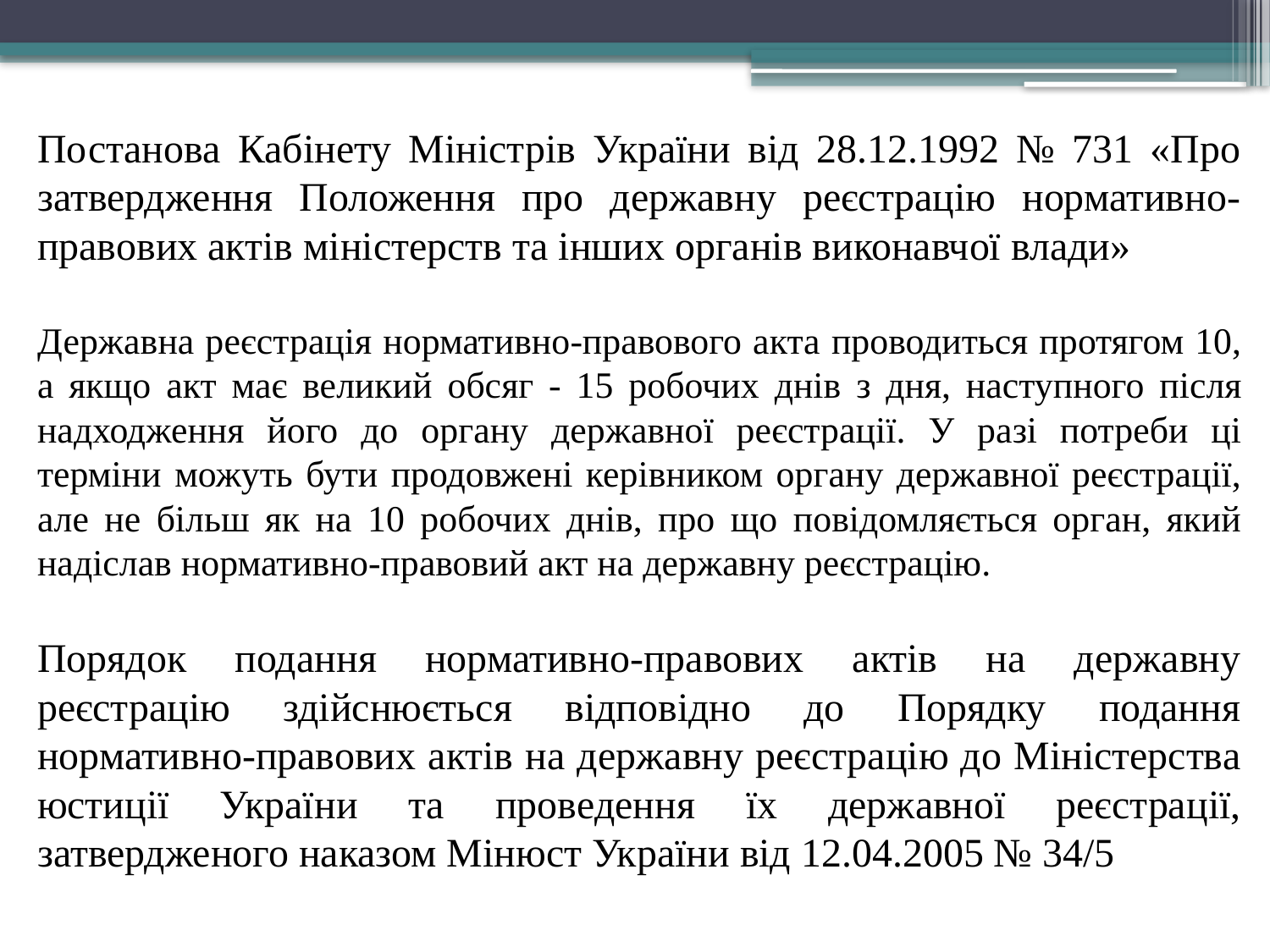

Постанова Кабінету Міністрів України від 28.12.1992 № 731 «Про затвердження Положення про державну реєстрацію нормативно-правових актів міністерств та інших органів виконавчої влади»

Державна реєстрація нормативно-правового акта проводиться протягом 10, а якщо акт має великий обсяг - 15 робочих днів з дня, наступного після надходження його до органу державної реєстрації. У разі потреби ці терміни можуть бути продовжені керівником органу державної реєстрації, але не більш як на 10 робочих днів, про що повідомляється орган, який надіслав нормативно-правовий акт на державну реєстрацію.

Порядок подання нормативно-правових актів на державну реєстрацію здійснюється відповідно до Порядку подання нормативно-правових актів на державну реєстрацію до Міністерства юстиції України та проведення їх державної реєстрації, затвердженого наказом Мінюст України від 12.04.2005 № 34/5